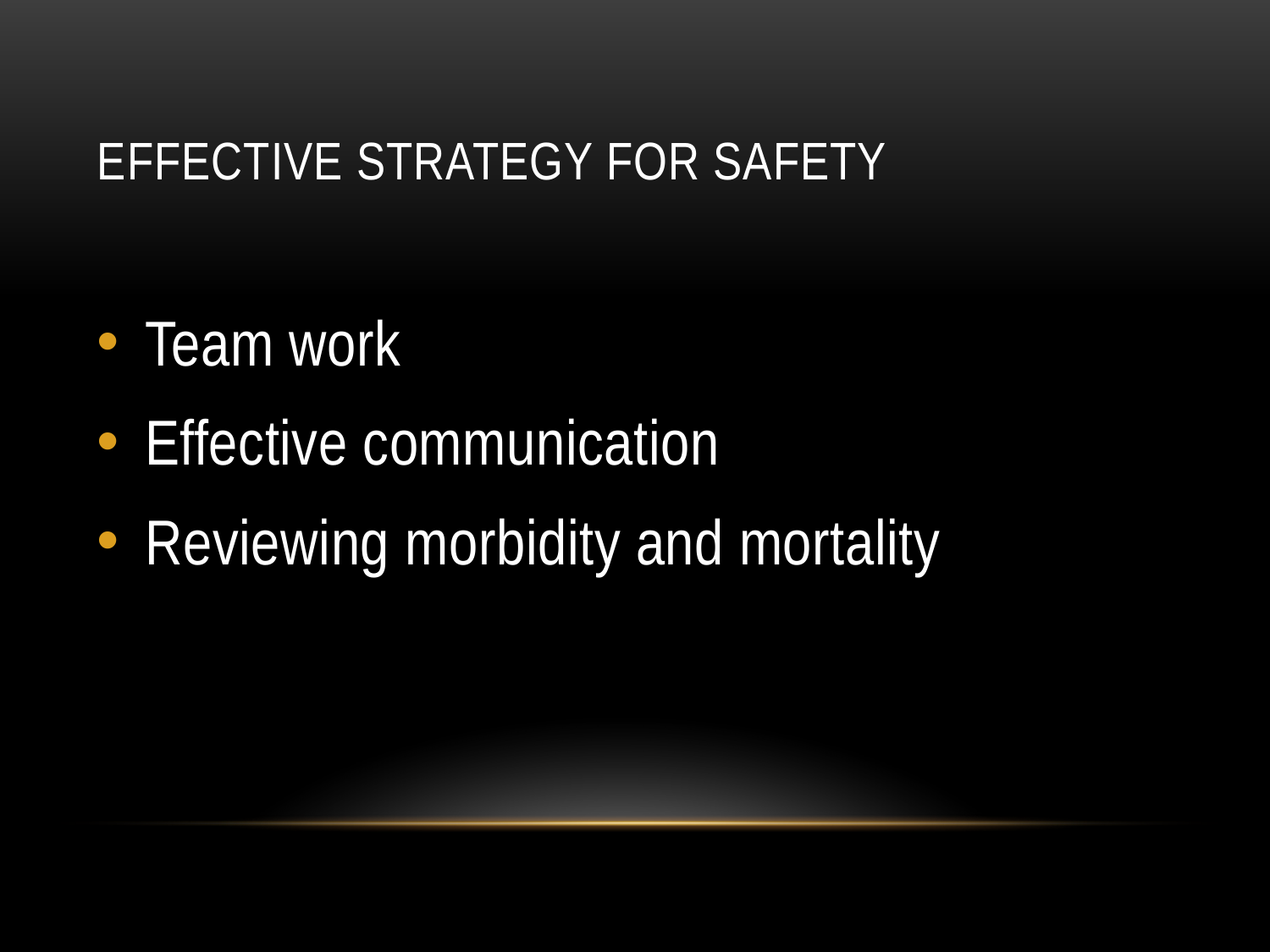

# Effective strategy for safety
Team work
Effective communication
Reviewing morbidity and mortality